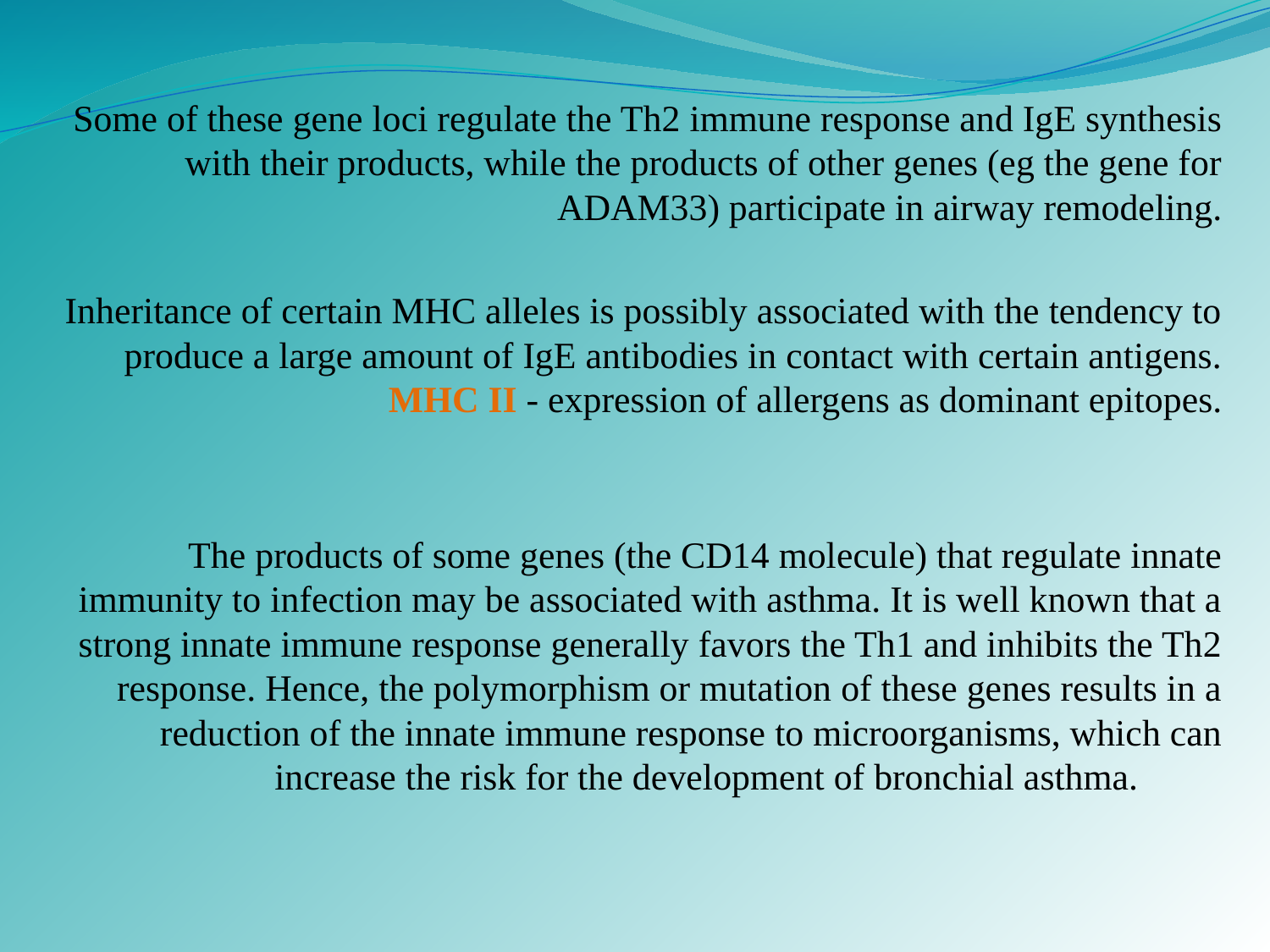

Some of these gene loci regulate the Th2 immune response and IgE synthesis with their products, while the products of other genes (eg the gene for ADAM33) participate in airway remodeling.

Inheritance of certain MHC alleles is possibly associated with the tendency to produce a large amount of IgE antibodies in contact with certain antigens. MHC II - expression of allergens as dominant epitopes.

The products of some genes (the CD14 molecule) that regulate innate immunity to infection may be associated with asthma. It is well known that a strong innate immune response generally favors the Th1 and inhibits the Th2 response. Hence, the polymorphism or mutation of these genes results in a reduction of the innate immune response to microorganisms, which can increase the risk for the development of bronchial asthma.